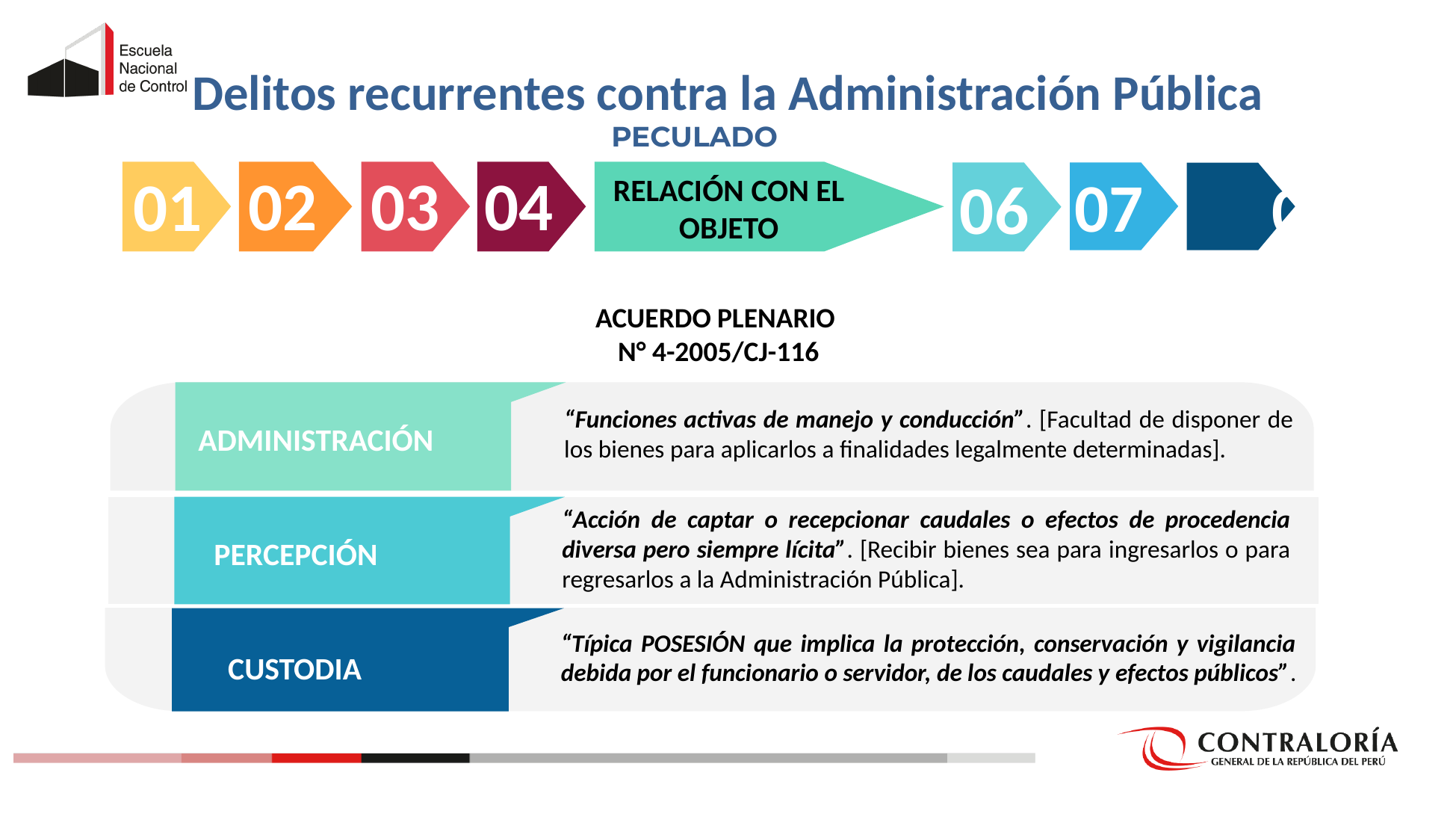

Delitos recurrentes contra la Administración Pública
PECULADO

03
02
04

01
07
RELACIÓN CON EL OBJETO
06
08
ACUERDO PLENARIO
N° 4-2005/CJ-116
“Funciones activas de manejo y conducción”. [Facultad de disponer de los bienes para aplicarlos a finalidades legalmente determinadas].

 ADMINISTRACIÓN
“Acción de captar o recepcionar caudales o efectos de procedencia diversa pero siempre lícita”. [Recibir bienes sea para ingresarlos o para regresarlos a la Administración Pública].

   PERCEPCIÓN
“Típica POSESIÓN que implica la protección, conservación y vigilancia debida por el funcionario o servidor, de los caudales y efectos públicos”.

    CUSTODIA